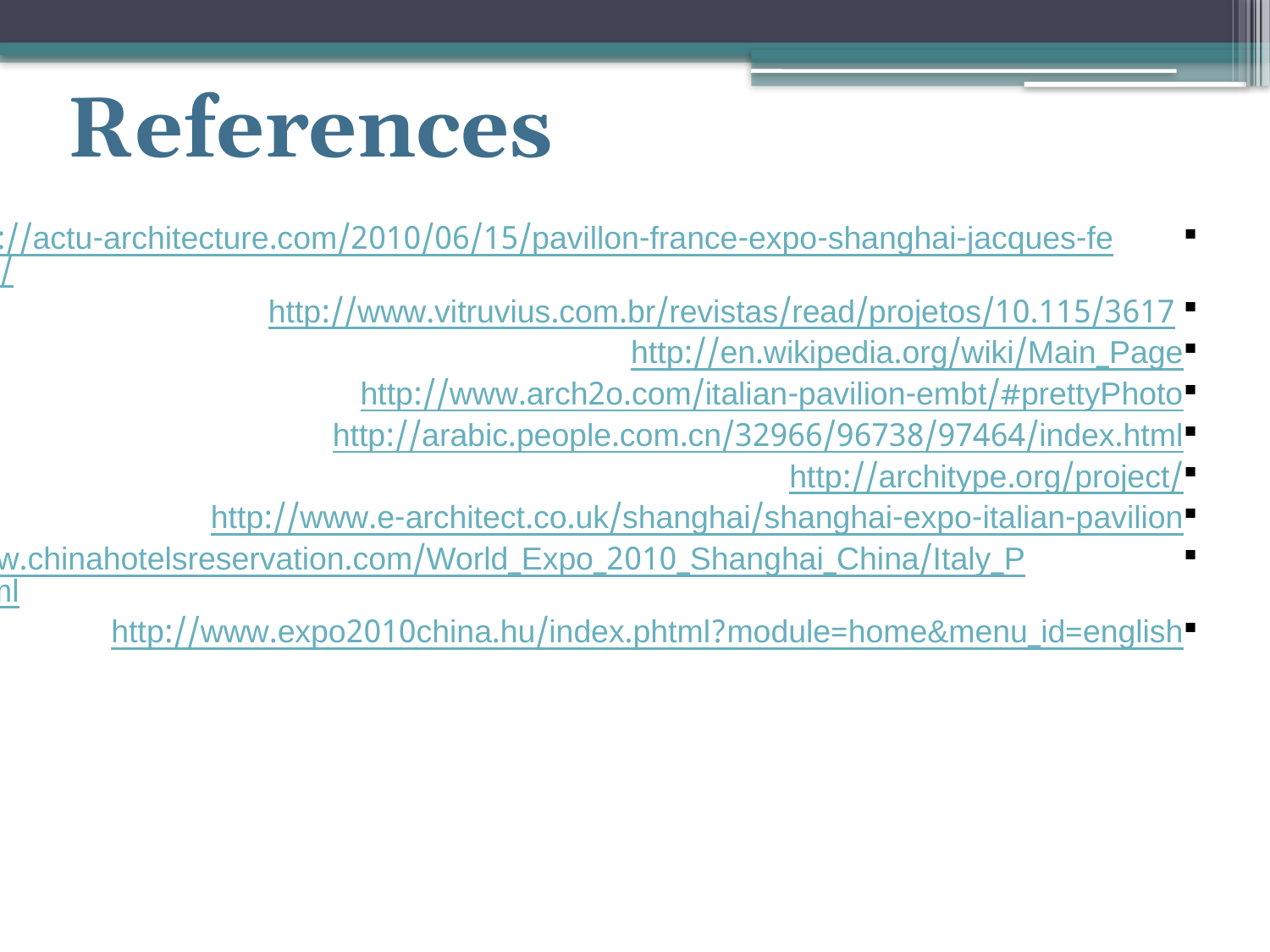

References
http://actu-architecture.com/2010/06/15/pavillon-france-expo-shanghai-jacques-ferrier/
 http://www.vitruvius.com.br/revistas/read/projetos/10.115/3617
http://en.wikipedia.org/wiki/Main_Page
http://www.arch2o.com/italian-pavilion-embt/#prettyPhoto
http://arabic.people.com.cn/32966/96738/97464/index.html
http://architype.org/project/
http://www.e-architect.co.uk/shanghai/shanghai-expo-italian-pavilion
http://www.chinahotelsreservation.com/World_Expo_2010_Shanghai_China/Italy_Pavilion.html
http://www.expo2010china.hu/index.phtml?module=home&menu_id=english